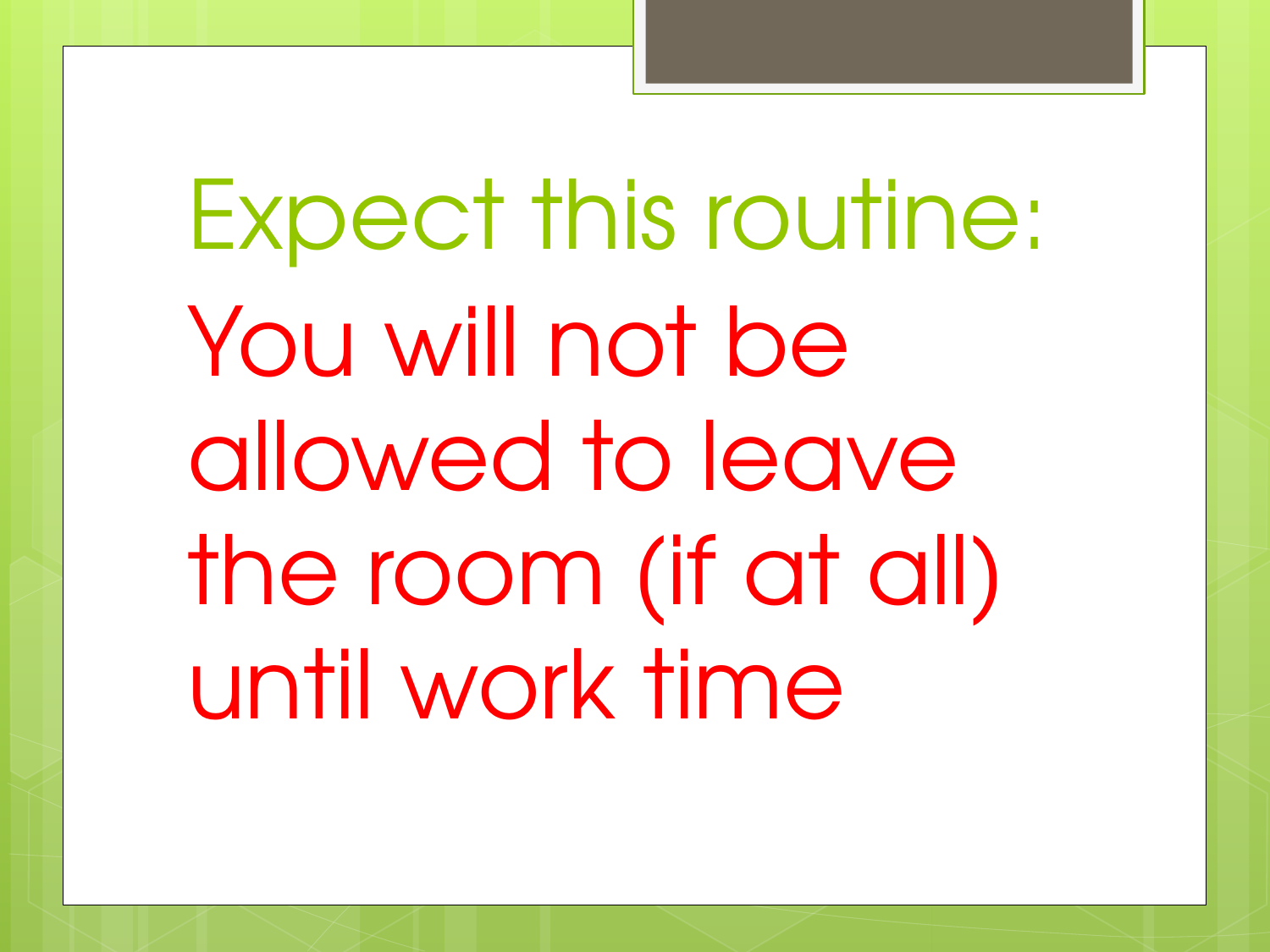

# Expect this routine:
You will not be allowed to leave the room (if at all) until work time